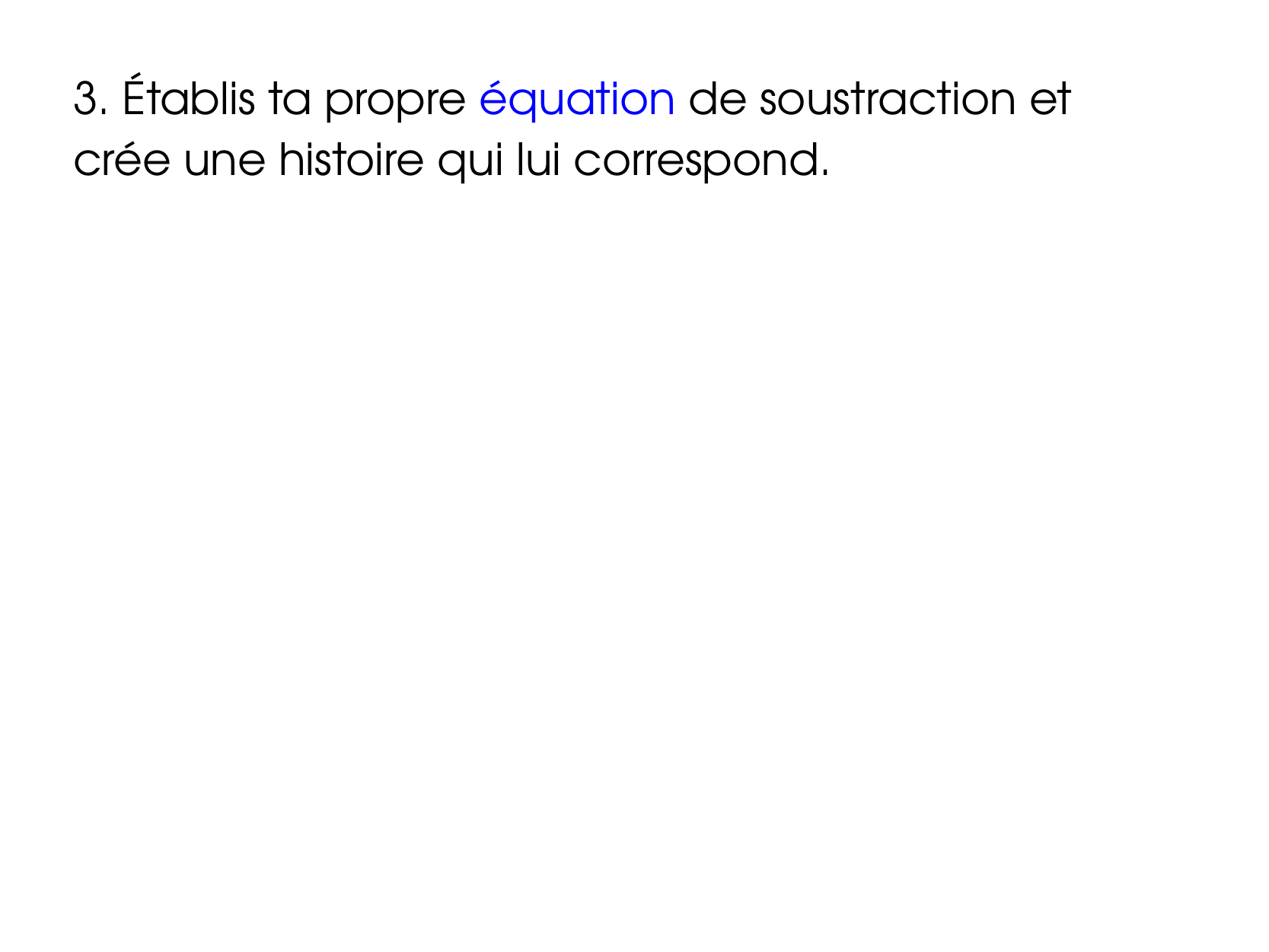

3. Établis ta propre équation de soustraction et
crée une histoire qui lui correspond.